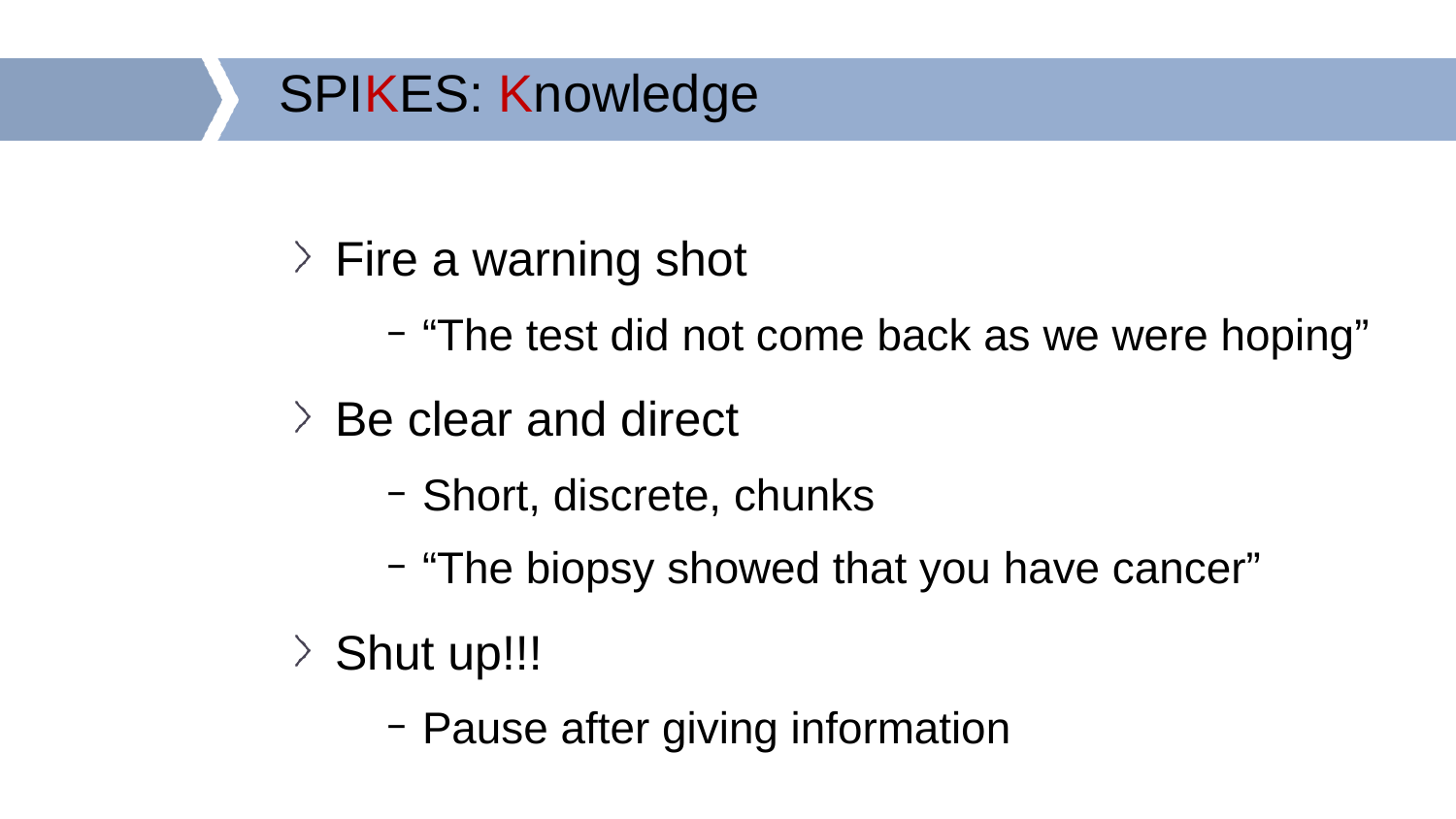

# SPIKES: Knowledge
Fire a warning shot
“The test did not come back as we were hoping”
Be clear and direct
Short, discrete, chunks
“The biopsy showed that you have cancer”
Shut up!!!
Pause after giving information